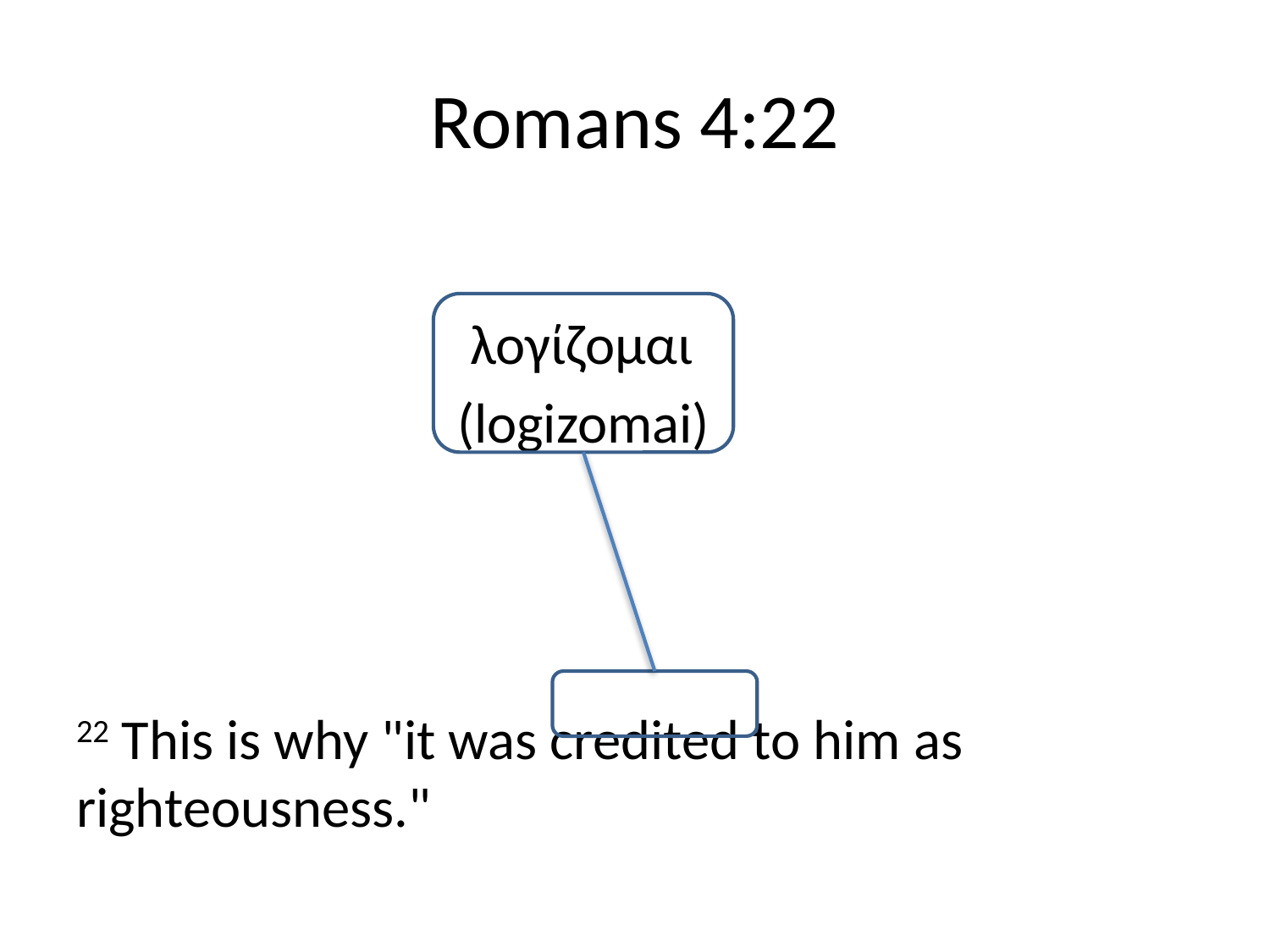

# Romans 4:22

			 λογίζομαι
			(logizomai)

22 This is why "it was credited to him as righteousness."